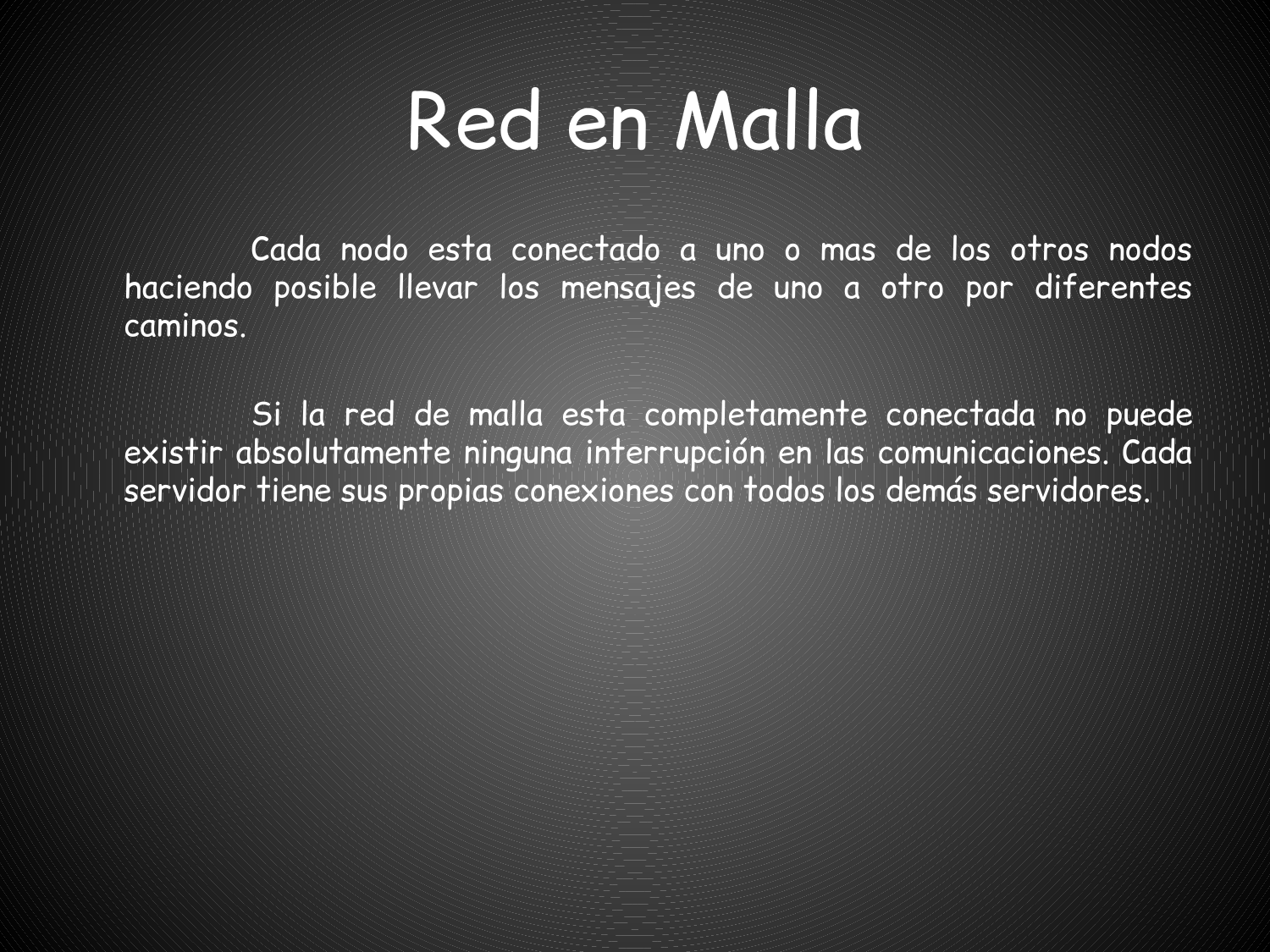

# Red en Malla
		Cada nodo esta conectado a uno o mas de los otros nodos haciendo posible llevar los mensajes de uno a otro por diferentes caminos.

		Si la red de malla esta completamente conectada no puede existir absolutamente ninguna interrupción en las comunicaciones. Cada servidor tiene sus propias conexiones con todos los demás servidores.